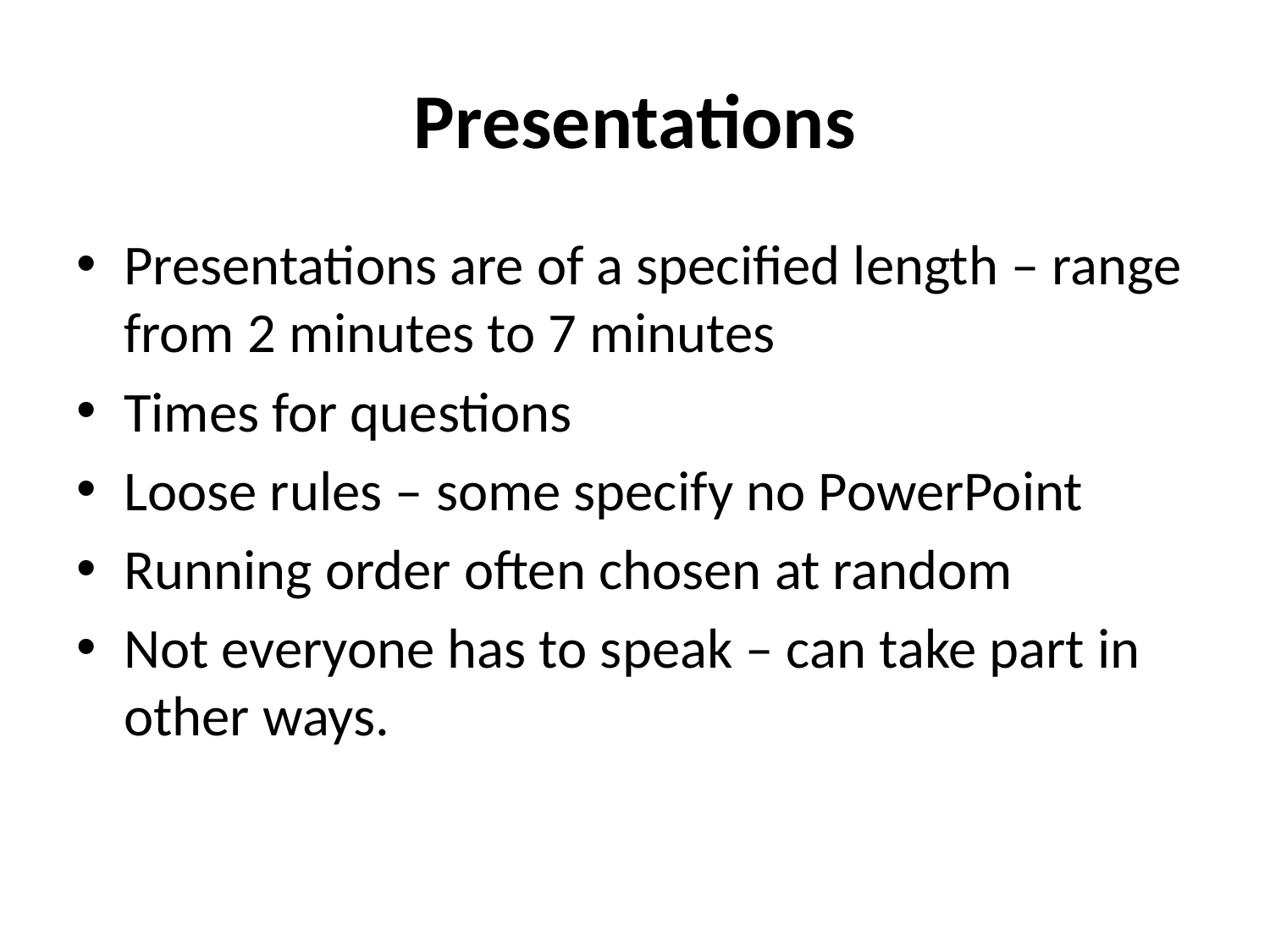

# Presentations
Presentations are of a specified length – range from 2 minutes to 7 minutes
Times for questions
Loose rules – some specify no PowerPoint
Running order often chosen at random
Not everyone has to speak – can take part in other ways.